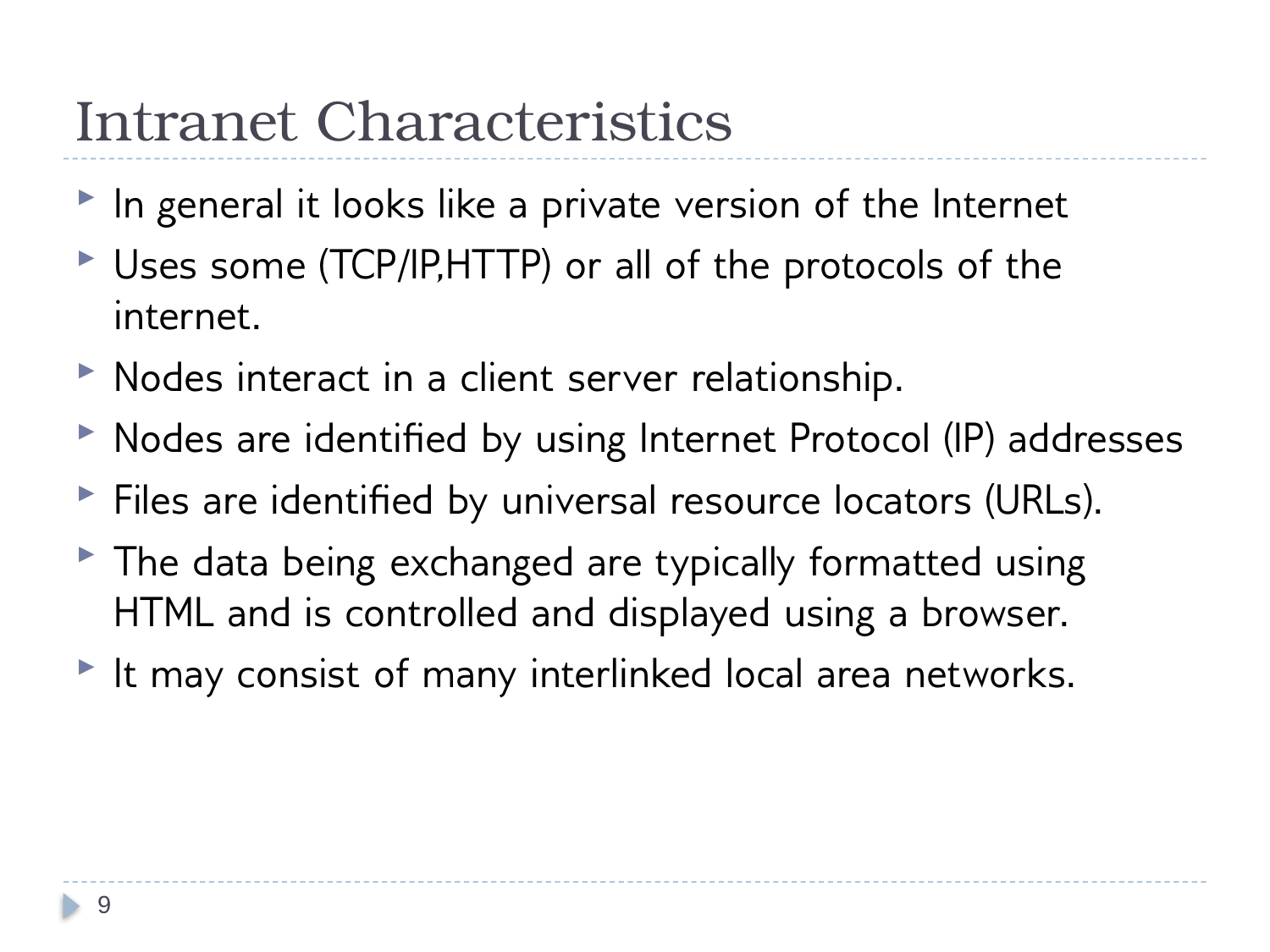

# Intranet Characteristics
In general it looks like a private version of the Internet
Uses some (TCP/IP,HTTP) or all of the protocols of the internet.
Nodes interact in a client server relationship.
Nodes are identified by using Internet Protocol (IP) addresses
Files are identified by universal resource locators (URLs).
The data being exchanged are typically formatted using HTML and is controlled and displayed using a browser.
It may consist of many interlinked local area networks.

9